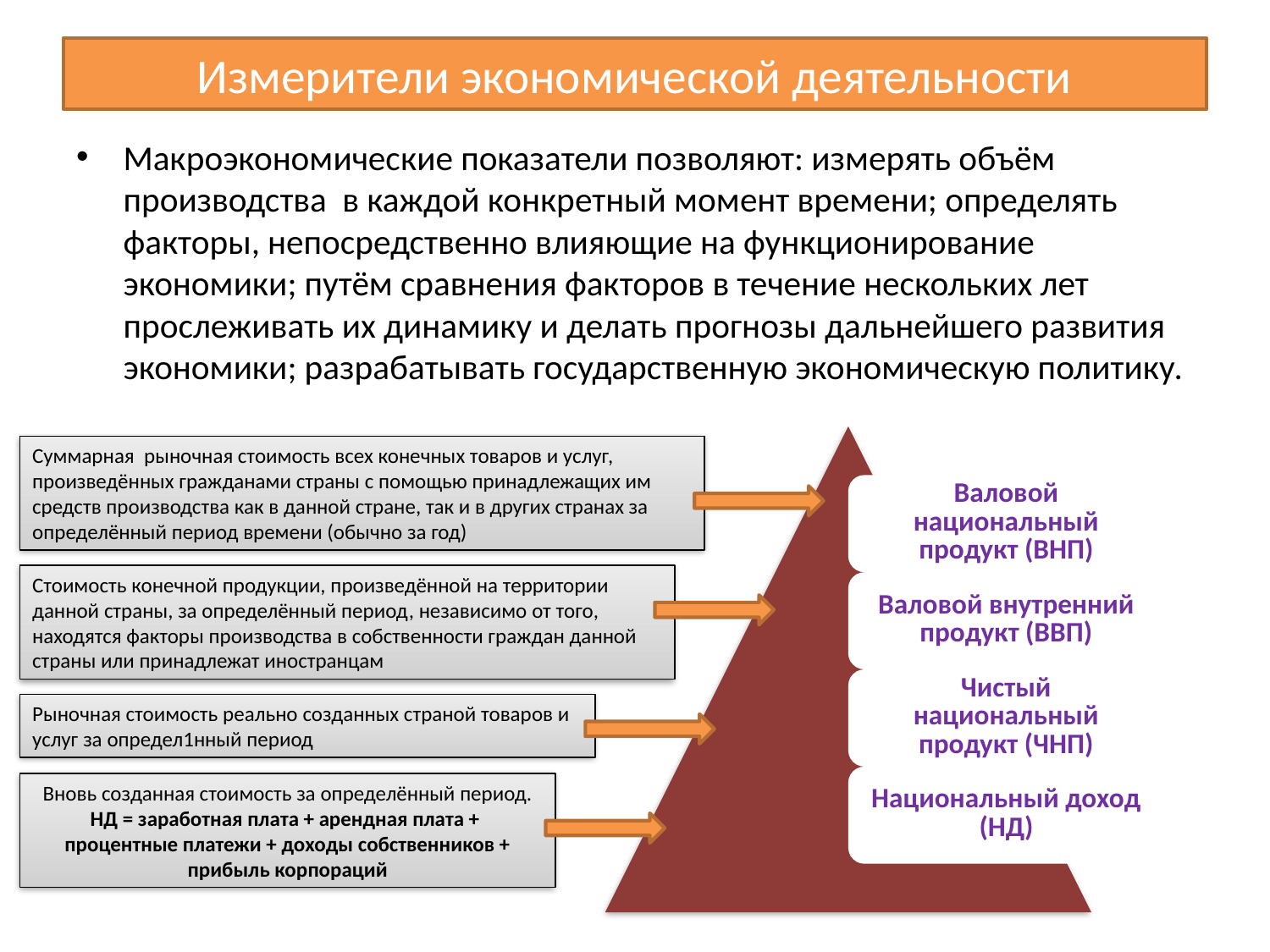

# Измерители экономической деятельности
Макроэкономические показатели позволяют: измерять объём производства  в каждой конкретный момент времени; определять факторы, непосредственно влияющие на функционирование экономики; путём сравнения факторов в течение нескольких лет прослеживать их динамику и делать прогнозы дальнейшего развития экономики; разрабатывать государственную экономическую политику.

Валовой внутренний продукт (ВВП)
Чистый национальный продукт (ЧНП)
Национальный доход (НД)
Валовой национальный продукт (ВНП)
Суммарная  рыночная стоимость всех конечных товаров и услуг, произведённых гражданами страны с помощью принадлежащих им средств производства как в данной стране, так и в других странах за определённый период времени (обычно за год)

Стоимость конечной продукции, произведённой на территории данной страны, за определённый период, независимо от того, находятся факторы производства в собственности граждан данной страны или принадлежат иностранцам

Рыночная стоимость реально созданных страной товаров и услуг за определ1нный период

Вновь созданная стоимость за определённый период. НД = заработная плата + арендная плата +  процентные платежи + доходы собственников + прибыль корпораций